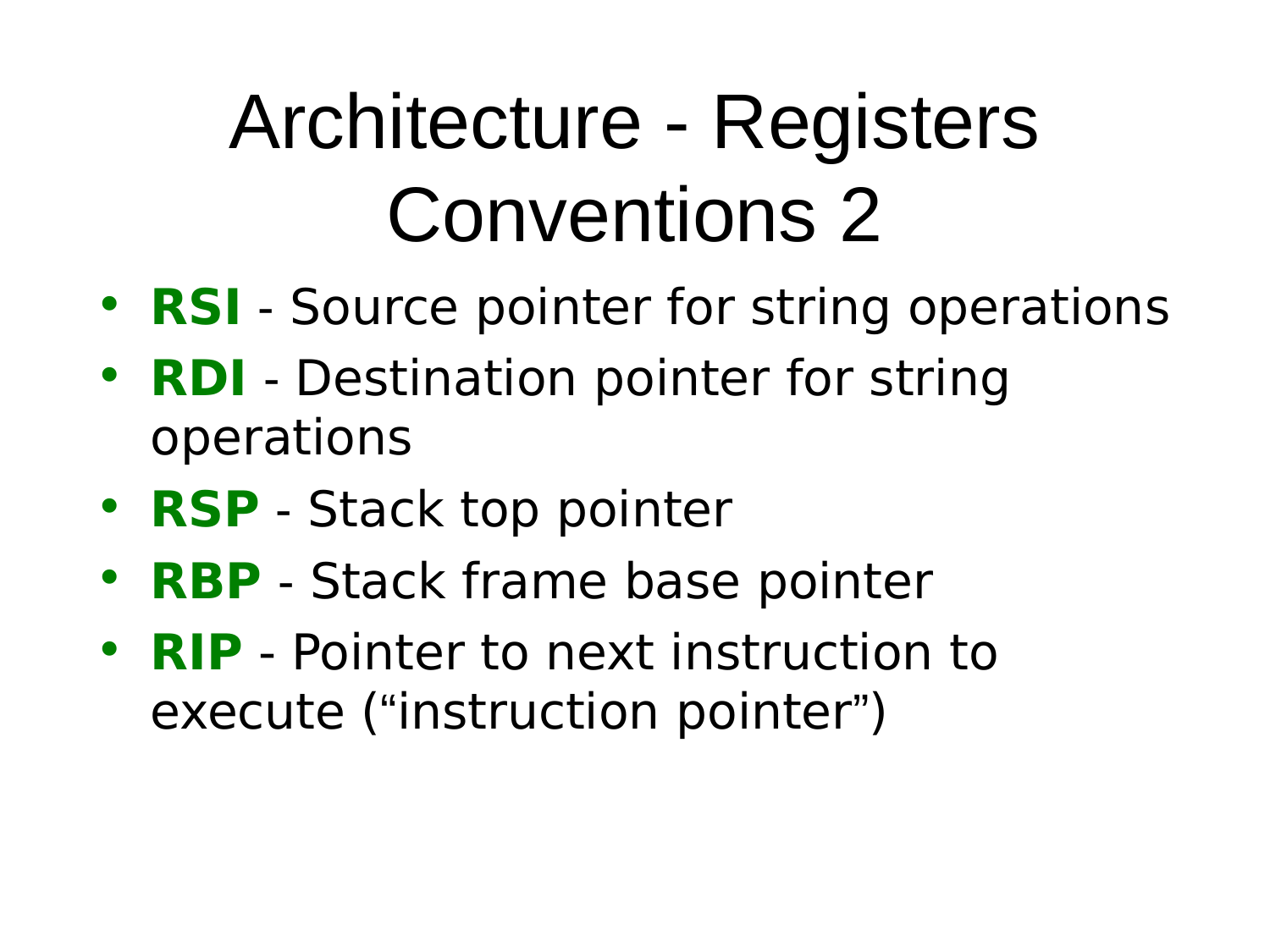

Architecture - Registers Conventions 2
RSI - Source pointer for string operations
RDI - Destination pointer for string operations
RSP - Stack top pointer
RBP - Stack frame base pointer
RIP - Pointer to next instruction to execute (“instruction pointer”)